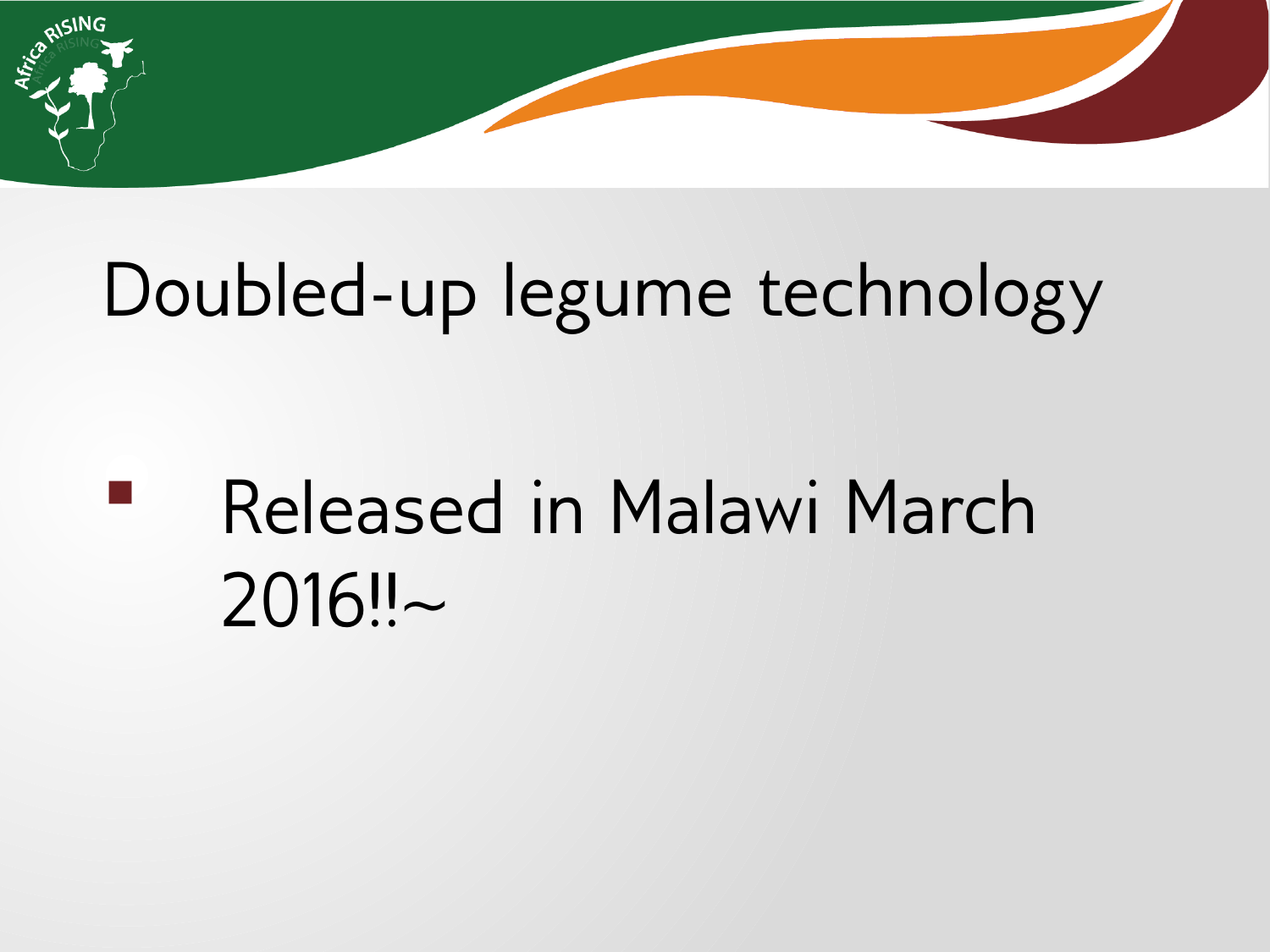

Doubled-up legume technology

Released in Malawi March 2016!!~